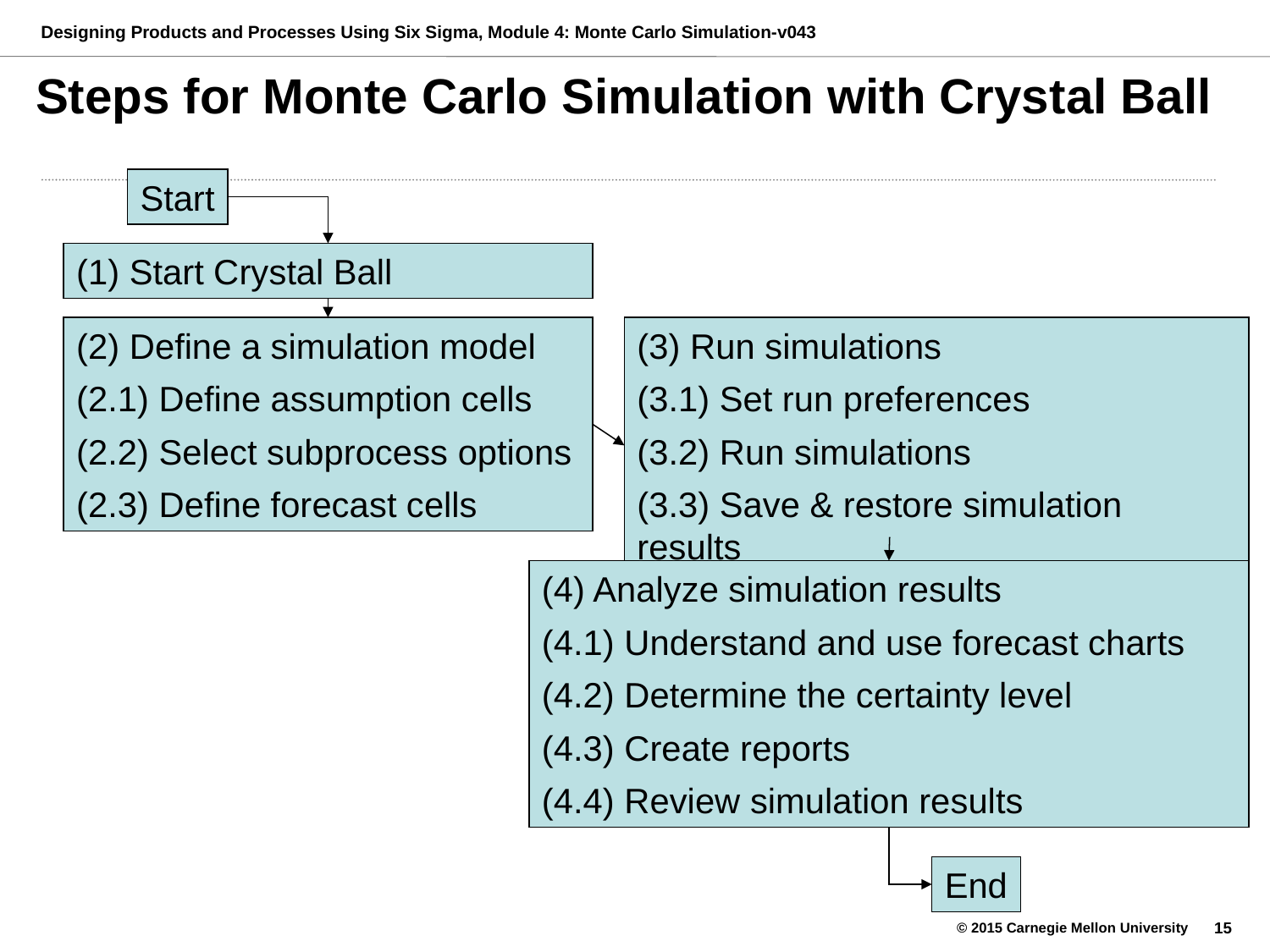

# Steps for Monte Carlo Simulation with Crystal Ball
Start
(1) Start Crystal Ball
(2) Define a simulation model
(2.1) Define assumption cells
(2.2) Select subprocess options
(2.3) Define forecast cells
(3) Run simulations
(3.1) Set run preferences
(3.2) Run simulations
(3.3) Save & restore simulation results
(4) Analyze simulation results
(4.1) Understand and use forecast charts
(4.2) Determine the certainty level
(4.3) Create reports
(4.4) Review simulation results
End